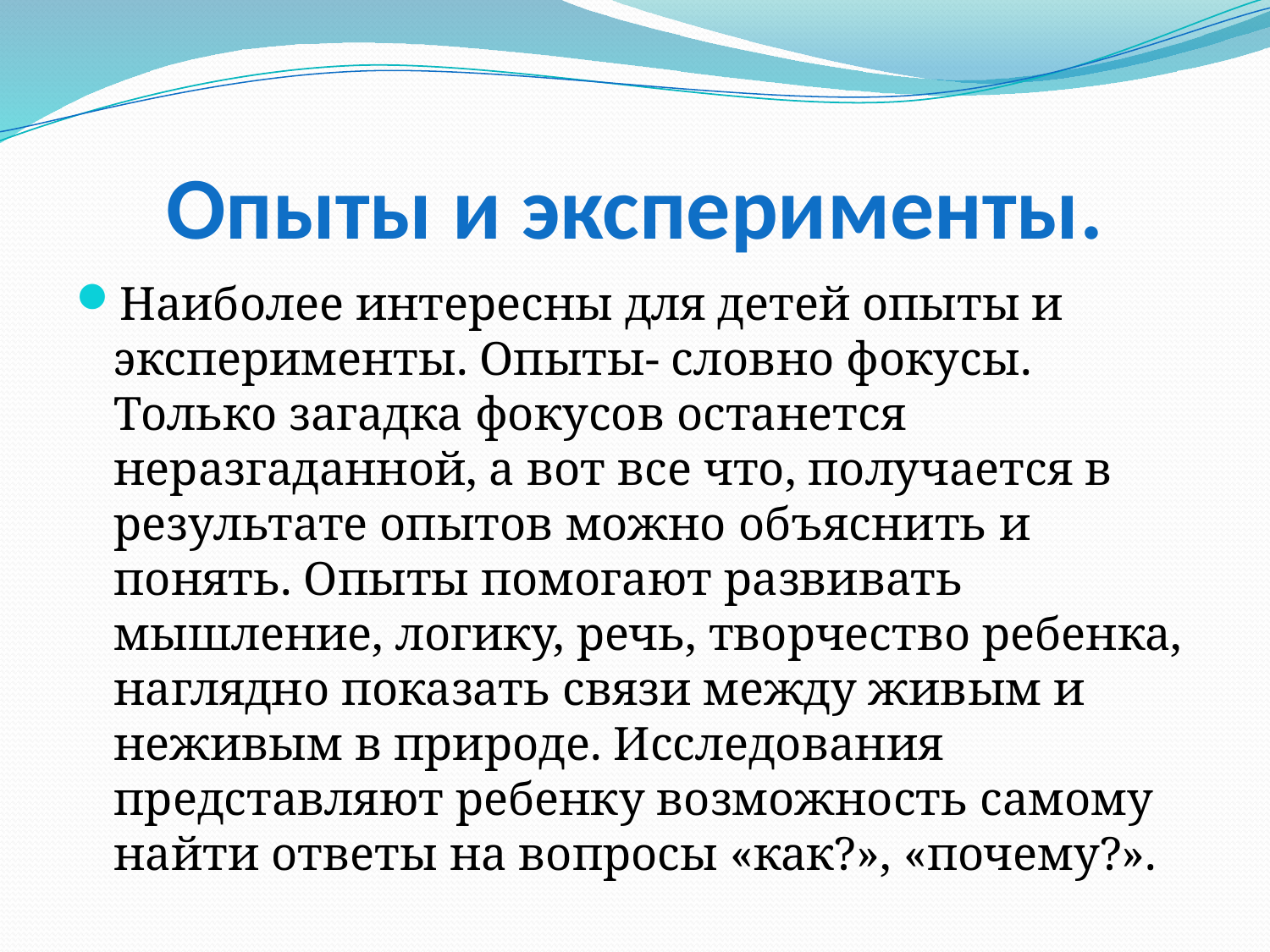

# Опыты и эксперименты.
Наиболее интересны для детей опыты и эксперименты. Опыты- словно фокусы. Только загадка фокусов останется неразгаданной, а вот все что, получается в результате опытов можно объяснить и понять. Опыты помогают развивать мышление, логику, речь, творчество ребенка, наглядно показать связи между живым и неживым в природе. Исследования представляют ребенку возможность самому найти ответы на вопросы «как?», «почему?».